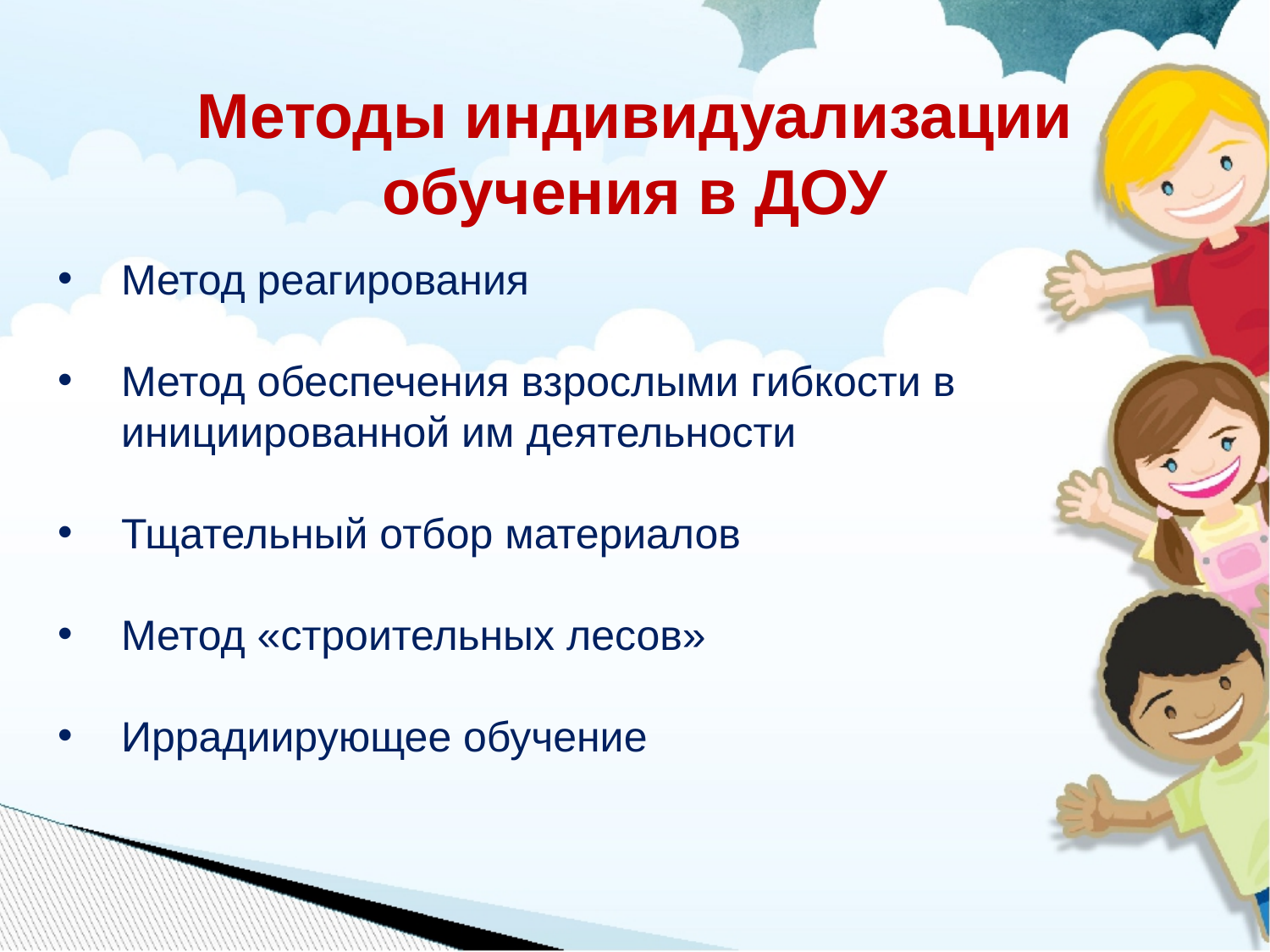

# Методы индивидуализации обучения в ДОУ
Метод реагирования

Метод обеспечения взрослыми гибкости в инициированной им деятельности

Тщательный отбор материалов

Метод «строительных лесов»

Иррадиирующее обучение